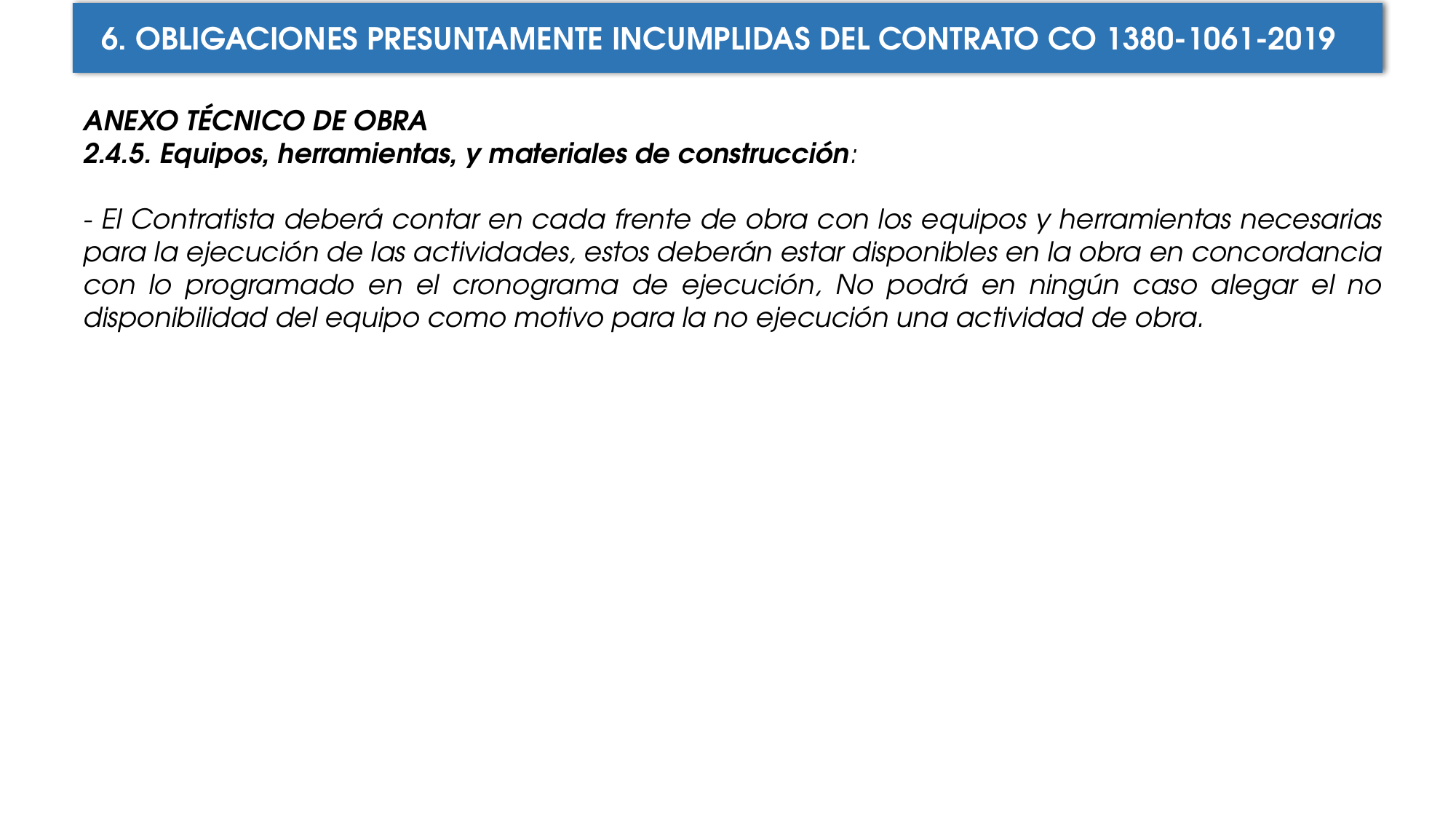

6. OBLIGACIONES PRESUNTAMENTE INCUMPLIDAS DEL CONTRATO CO 1380-1061-2019
ANEXO TÉCNICO DE OBRA
2.4.5. Equipos, herramientas, y materiales de construcción:

- El Contratista deberá contar en cada frente de obra con los equipos y herramientas necesarias para la ejecución de las actividades, estos deberán estar disponibles en la obra en concordancia con lo programado en el cronograma de ejecución, No podrá en ningún caso alegar el no disponibilidad del equipo como motivo para la no ejecución una actividad de obra.